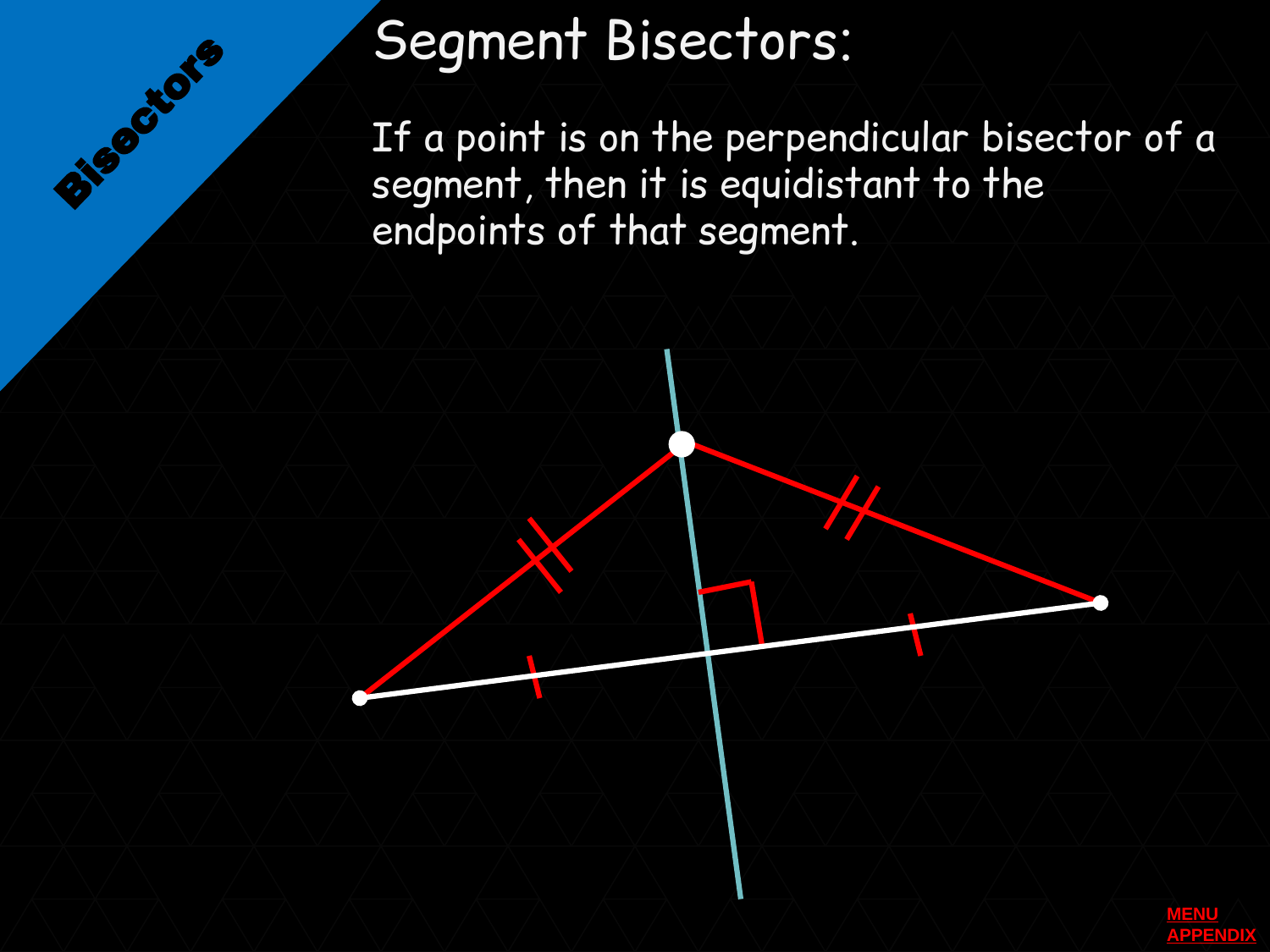

Segment Bisectors:

Bisectors
If a point is on the perpendicular bisector of a segment, then it is equidistant to the endpoints of that segment.

MENU
APPENDIX